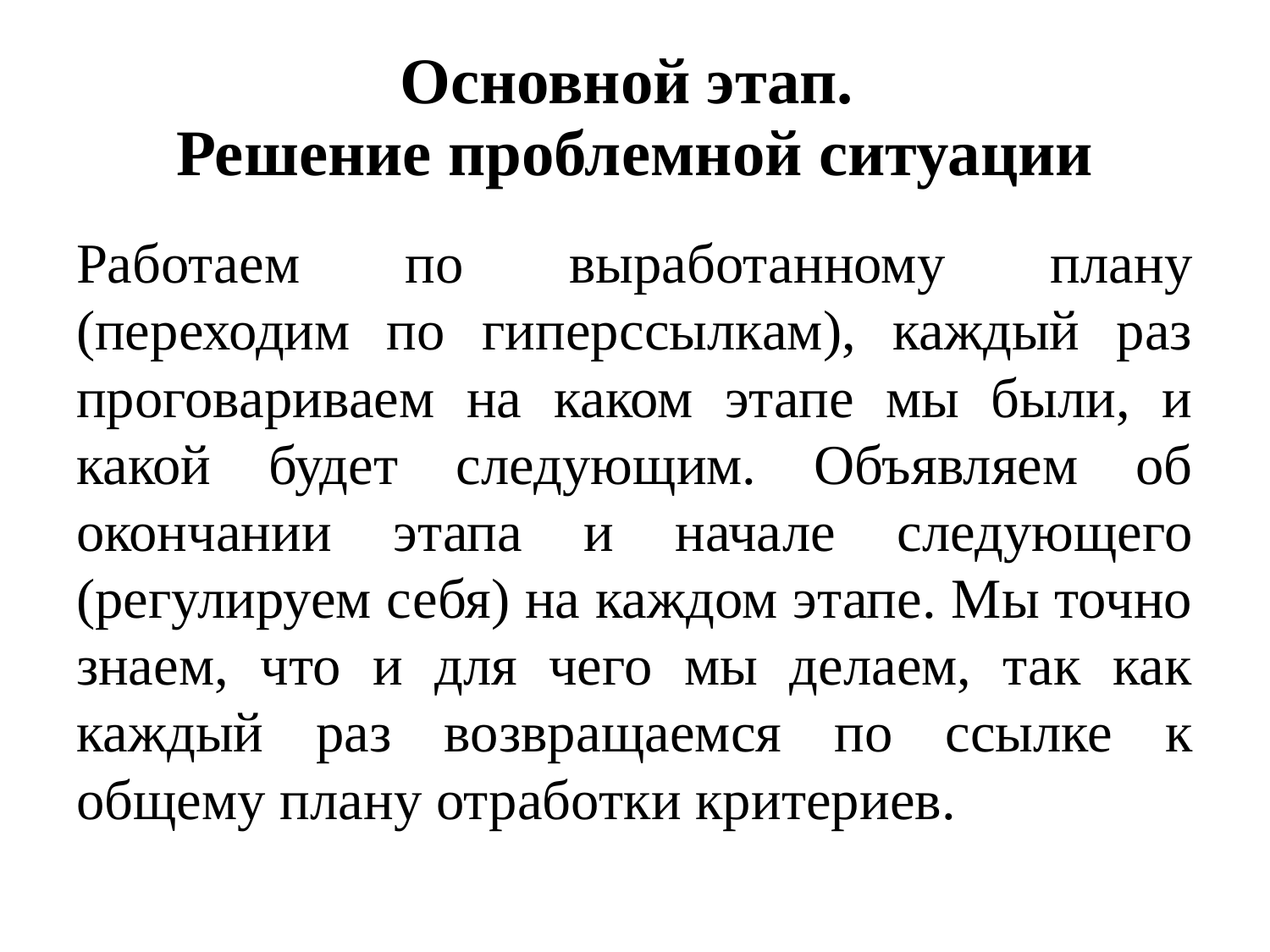

# Основной этап. Решение проблемной ситуации
Работаем по выработанному плану (переходим по гиперссылкам), каждый раз проговариваем на каком этапе мы были, и какой будет следующим. Объявляем об окончании этапа и начале следующего (регулируем себя) на каждом этапе. Мы точно знаем, что и для чего мы делаем, так как каждый раз возвращаемся по ссылке к общему плану отработки критериев.